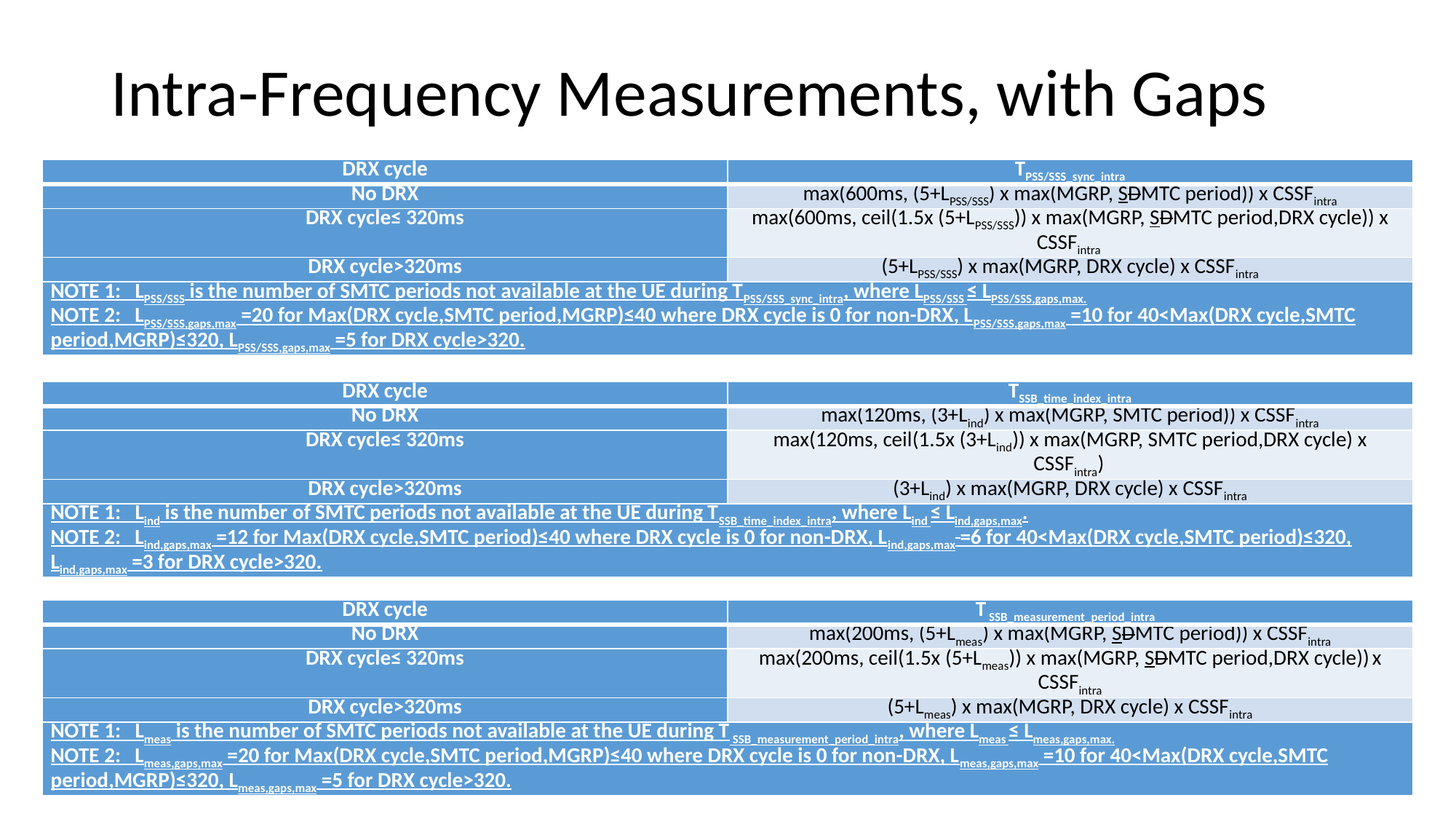

# Intra-Frequency Measurements, with Gaps
| DRX cycle | TPSS/SSS\_sync\_intra |
| --- | --- |
| No DRX | max(600ms, (5+LPSS/SSS) x max(MGRP, SDMTC period)) x CSSFintra |
| DRX cycle≤ 320ms | max(600ms, ceil(1.5x (5+LPSS/SSS)) x max(MGRP, SDMTC period,DRX cycle)) x CSSFintra |
| DRX cycle>320ms | (5+LPSS/SSS) x max(MGRP, DRX cycle) x CSSFintra |
| NOTE 1:   LPSS/SSS is the number of SMTC periods not available at the UE during TPSS/SSS\_sync\_intra, where LPSS/SSS ≤ LPSS/SSS,gaps,max. NOTE 2: LPSS/SSS,gaps,max =20 for Max(DRX cycle,SMTC period,MGRP)≤40 where DRX cycle is 0 for non-DRX, LPSS/SSS,gaps,max =10 for 40<Max(DRX cycle,SMTC period,MGRP)≤320, LPSS/SSS,gaps,max =5 for DRX cycle>320. |  |
| DRX cycle | TSSB\_time\_index\_intra |
| --- | --- |
| No DRX | max(120ms, (3+Lind) x max(MGRP, SMTC period)) x CSSFintra |
| DRX cycle≤ 320ms | max(120ms, ceil(1.5x (3+Lind)) x max(MGRP, SMTC period,DRX cycle) x CSSFintra) |
| DRX cycle>320ms | (3+Lind) x max(MGRP, DRX cycle) x CSSFintra |
| NOTE 1:   Lind is the number of SMTC periods not available at the UE during TSSB\_time\_index\_intra, where Lind ≤ Lind,gaps,max. NOTE 2: Lind,gaps,max =12 for Max(DRX cycle,SMTC period)≤40 where DRX cycle is 0 for non-DRX, Lind,gaps,max =6 for 40<Max(DRX cycle,SMTC period)≤320, Lind,gaps,max =3 for DRX cycle>320. |  |
| DRX cycle | T SSB\_measurement\_period\_intra |
| --- | --- |
| No DRX | max(200ms, (5+Lmeas) x max(MGRP, SDMTC period)) x CSSFintra |
| DRX cycle≤ 320ms | max(200ms, ceil(1.5x (5+Lmeas)) x max(MGRP, SDMTC period,DRX cycle)) x CSSFintra |
| DRX cycle>320ms | (5+Lmeas) x max(MGRP, DRX cycle) x CSSFintra |
| NOTE 1:   Lmeas is the number of SMTC periods not available at the UE during T SSB\_measurement\_period\_intra, where Lmeas ≤ Lmeas,gaps,max. NOTE 2: Lmeas,gaps,max =20 for Max(DRX cycle,SMTC period,MGRP)≤40 where DRX cycle is 0 for non-DRX, Lmeas,gaps,max =10 for 40<Max(DRX cycle,SMTC period,MGRP)≤320, Lmeas,gaps,max =5 for DRX cycle>320. |  |